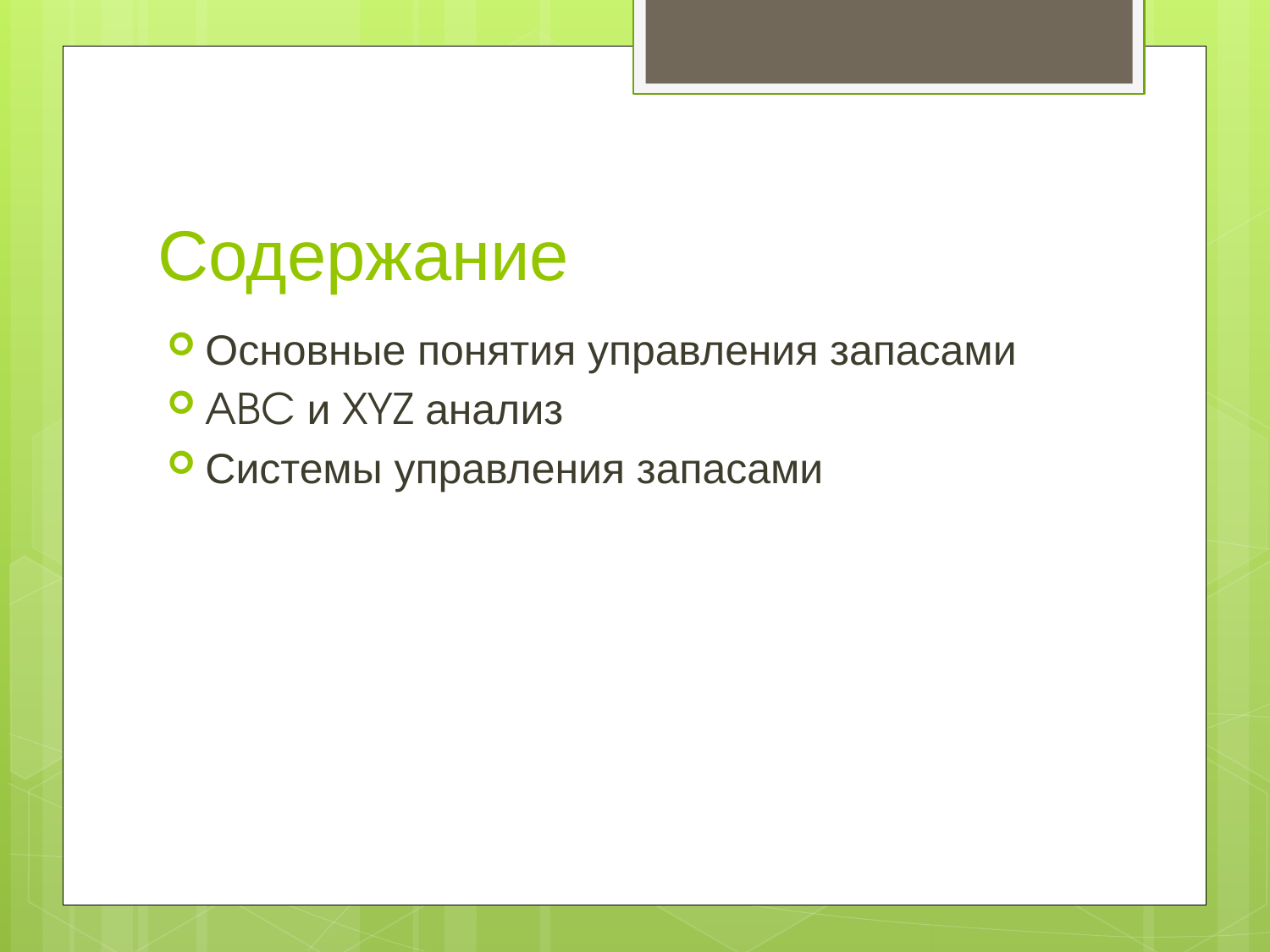

# Содержание
Основные понятия управления запасами
ABC и XYZ анализ
Системы управления запасами